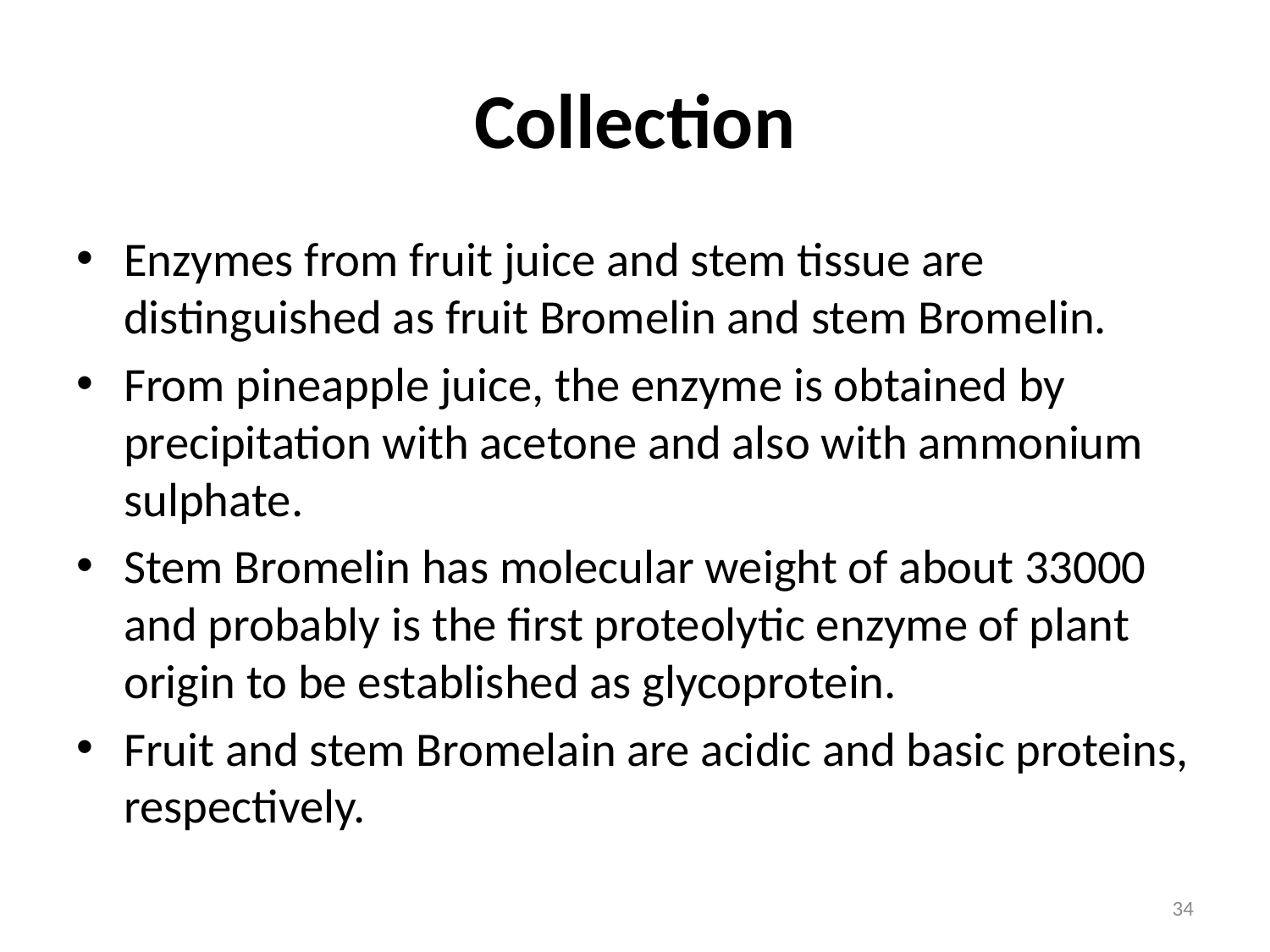

# Collection
Enzymes from fruit juice and stem tissue are distinguished as fruit Bromelin and stem Bromelin.
From pineapple juice, the enzyme is obtained by precipitation with acetone and also with ammonium sulphate.
Stem Bromelin has molecular weight of about 33000 and probably is the first proteolytic enzyme of plant origin to be established as glycoprotein.
Fruit and stem Bromelain are acidic and basic proteins, respectively.

34